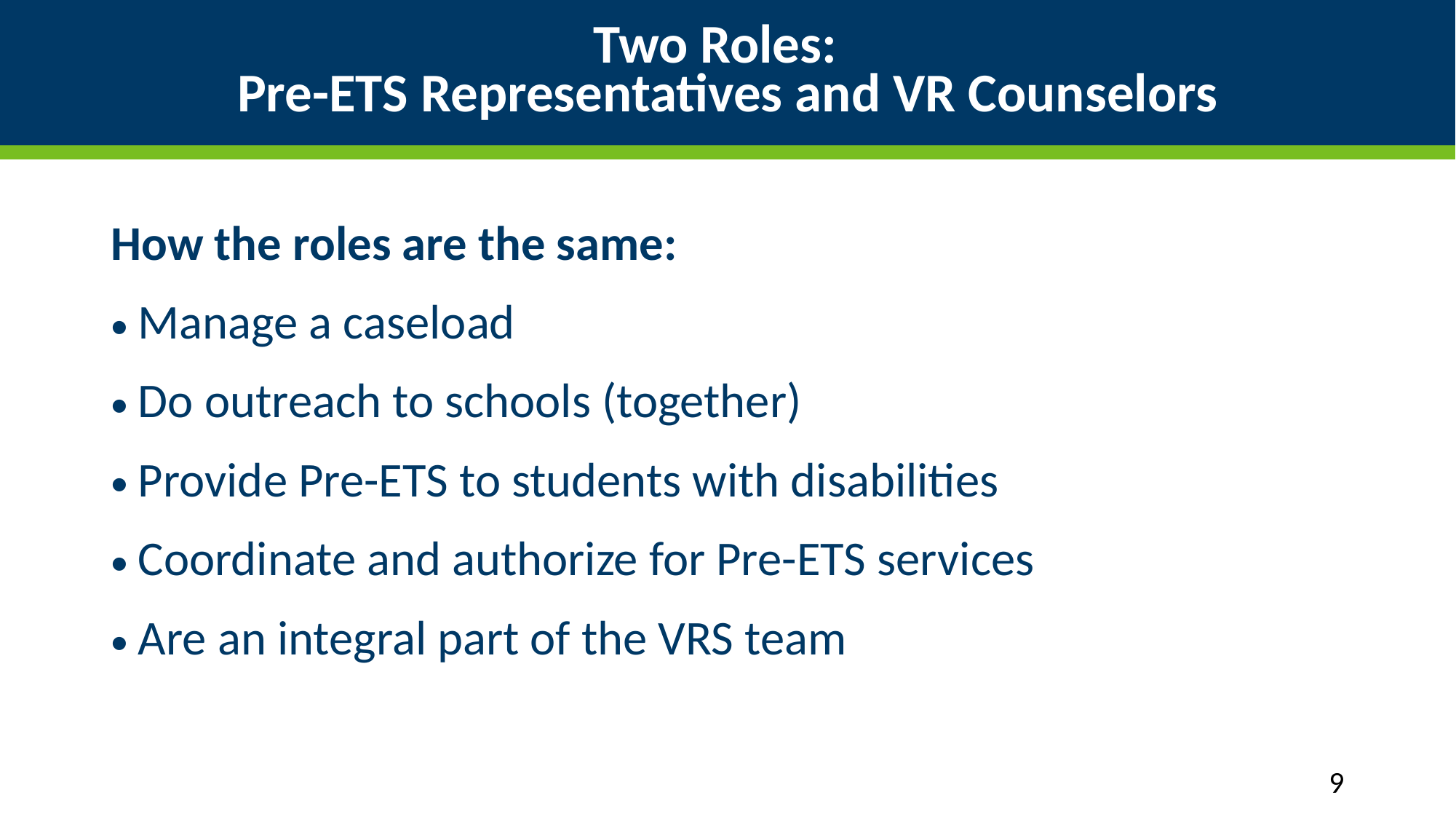

# Two Roles: Pre-ETS Representatives and VR Counselors
How the roles are the same:
Manage a caseload
Do outreach to schools (together)
Provide Pre-ETS to students with disabilities
Coordinate and authorize for Pre-ETS services
Are an integral part of the VRS team

9